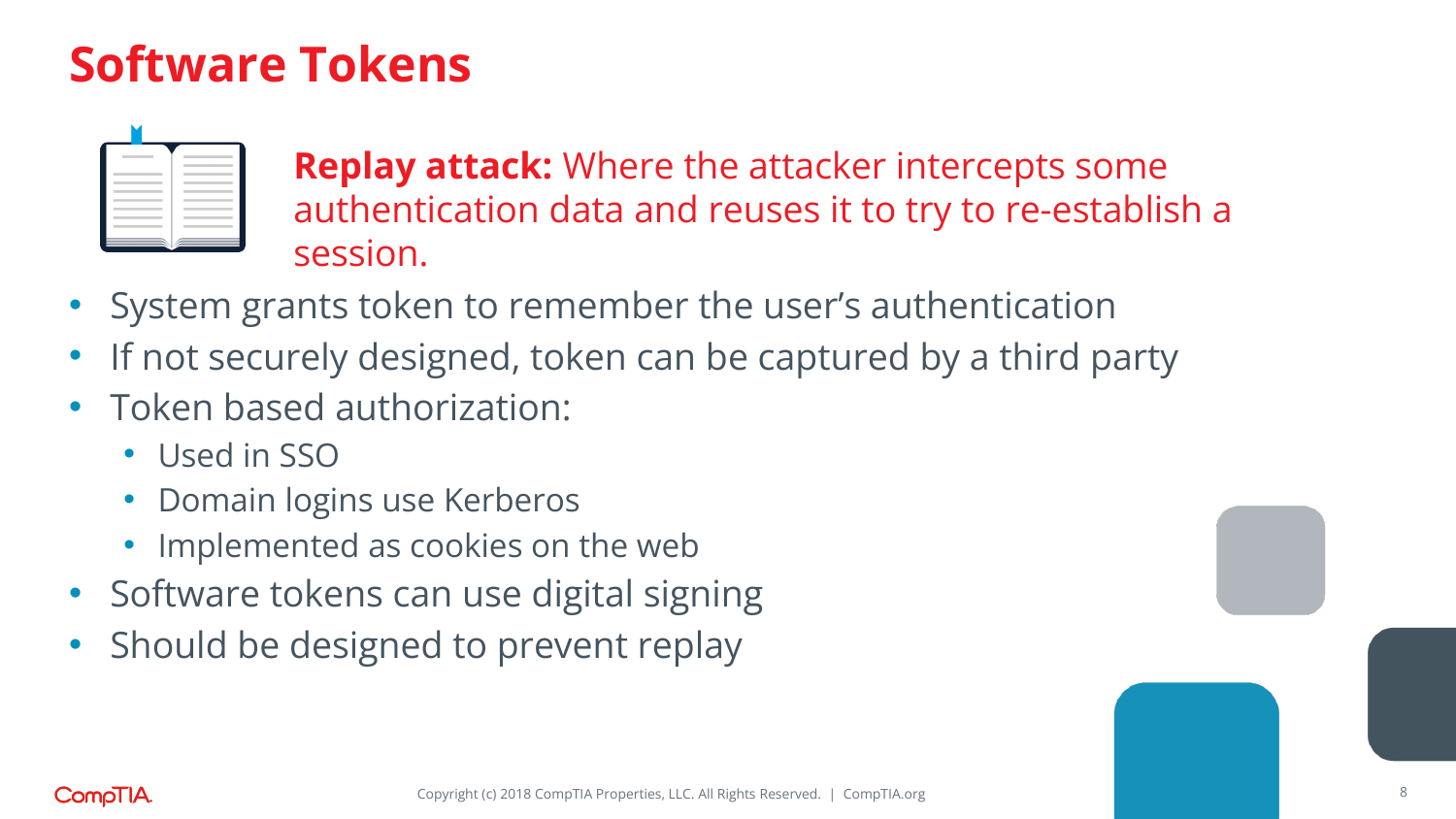

# Software Tokens
Replay attack: Where the attacker intercepts some authentication data and reuses it to try to re-establish a session.
System grants token to remember the user’s authentication
If not securely designed, token can be captured by a third party
Token based authorization:
Used in SSO
Domain logins use Kerberos
Implemented as cookies on the web
Software tokens can use digital signing
Should be designed to prevent replay
8